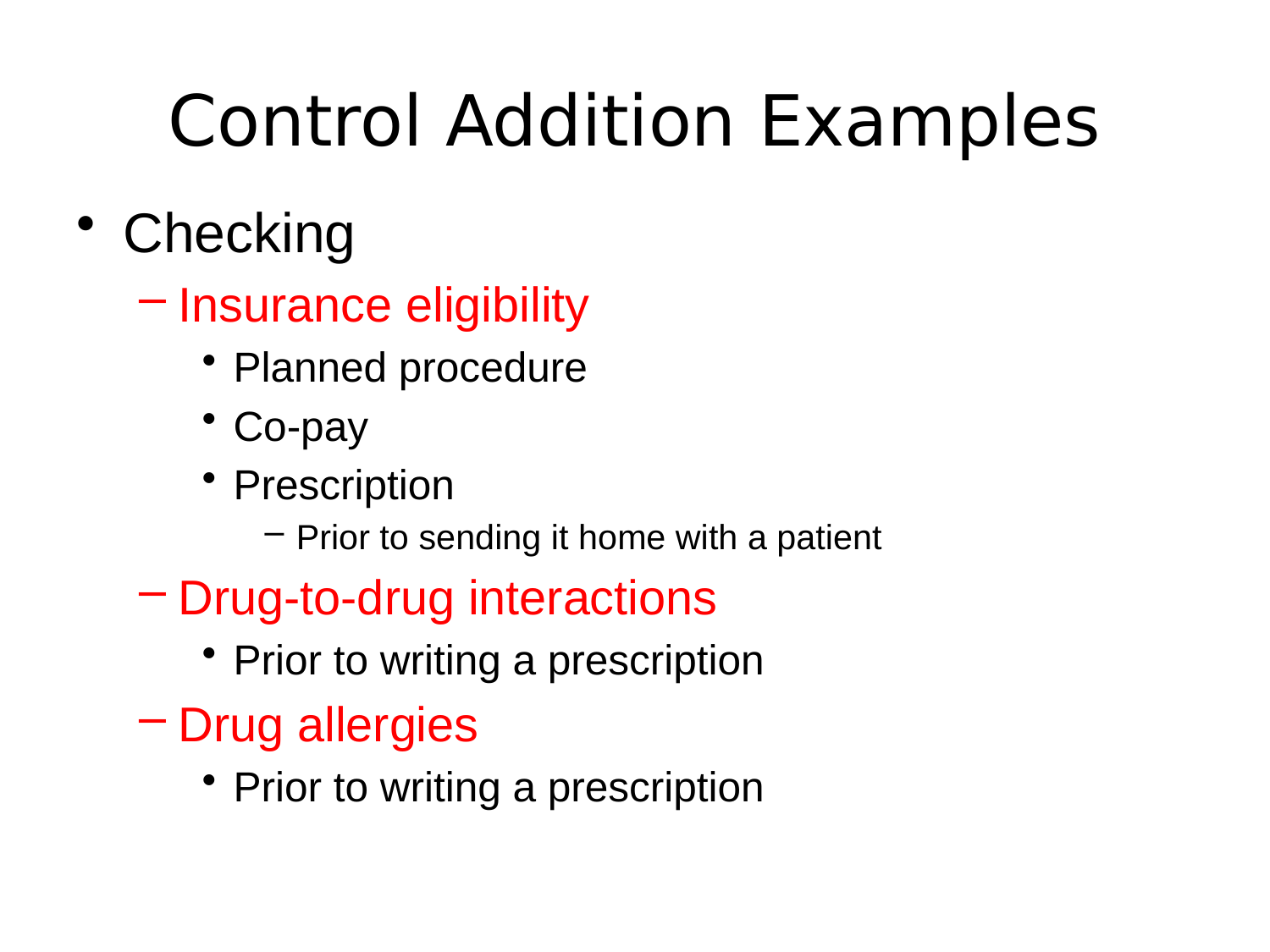

# Control Addition Examples
Checking
Insurance eligibility
Planned procedure
Co-pay
Prescription
Prior to sending it home with a patient
Drug-to-drug interactions
Prior to writing a prescription
Drug allergies
Prior to writing a prescription